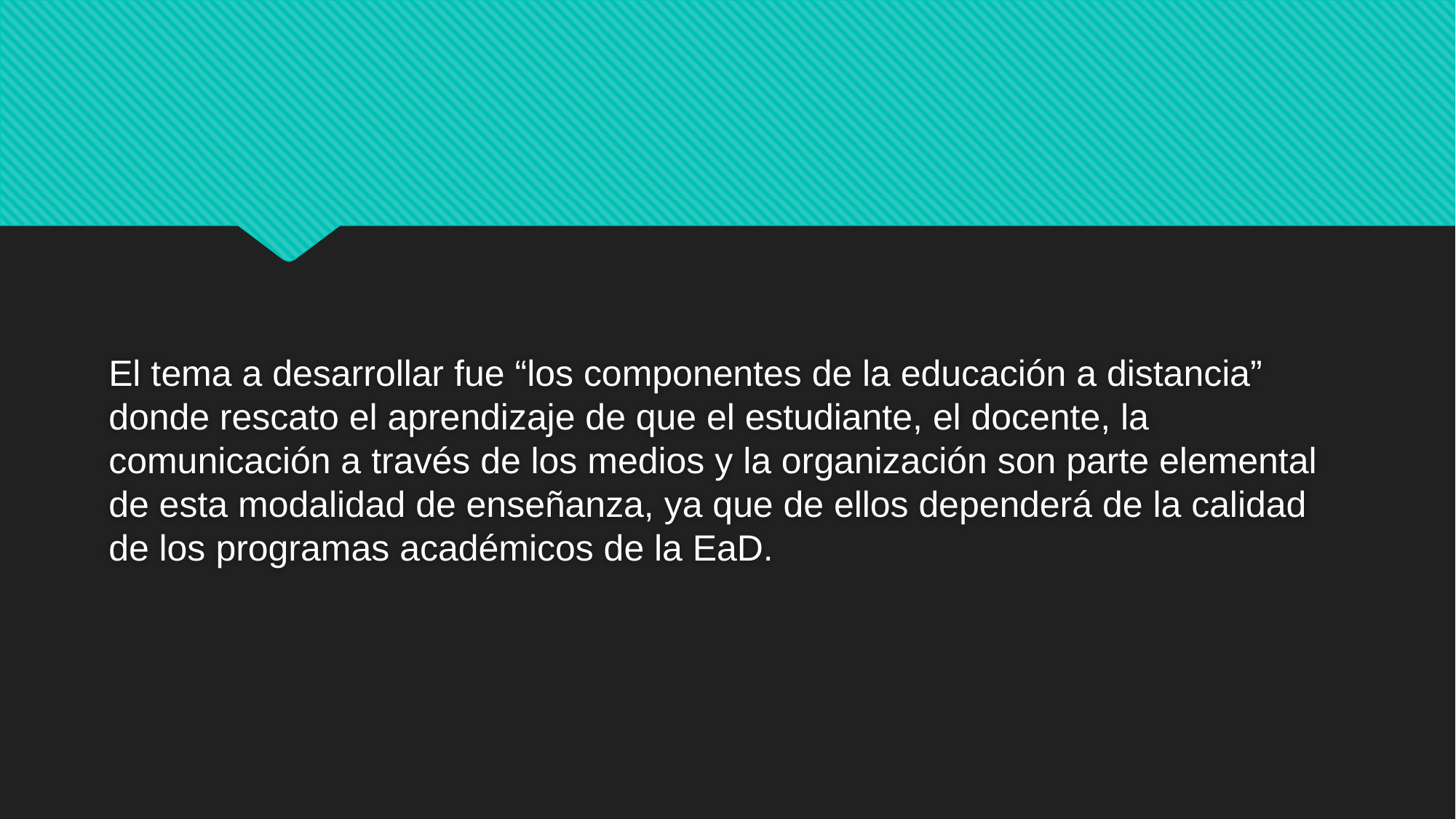

#
El tema a desarrollar fue “los componentes de la educación a distancia” donde rescato el aprendizaje de que el estudiante, el docente, la comunicación a través de los medios y la organización son parte elemental de esta modalidad de enseñanza, ya que de ellos dependerá de la calidad de los programas académicos de la EaD.